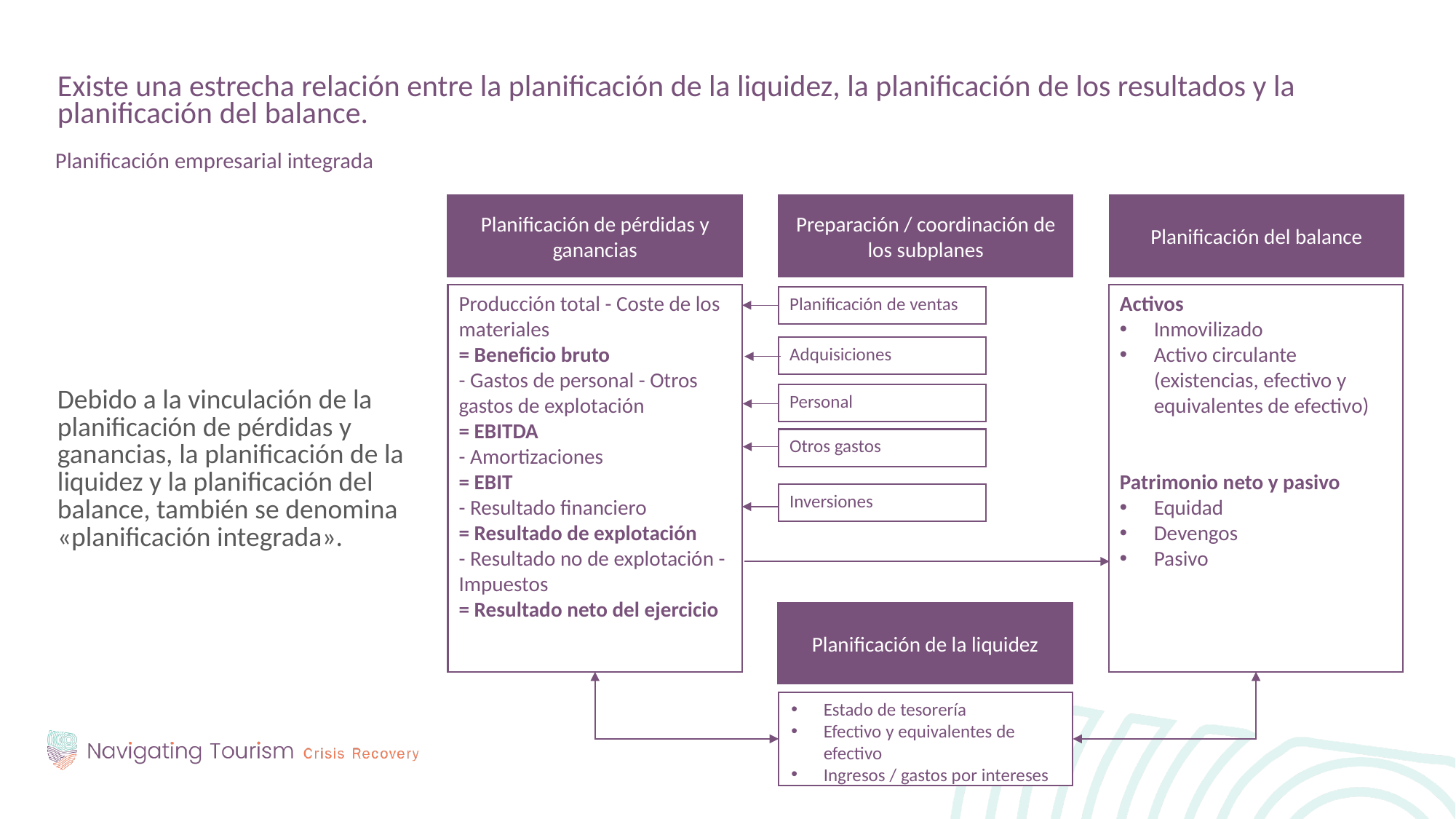

Existe una estrecha relación entre la planificación de la liquidez, la planificación de los resultados y la planificación del balance.
Planificación empresarial integrada
Planificación de pérdidas y ganancias
Debido a la vinculación de la planificación de pérdidas y ganancias, la planificación de la liquidez y la planificación del balance, también se denomina «planificación integrada».
Preparación / coordinación de los subplanes
Planificación del balance
Activos
Inmovilizado
Activo circulante (existencias, efectivo y equivalentes de efectivo)
Patrimonio neto y pasivo
Equidad
Devengos
Pasivo
Producción total - Coste de los materiales
= Beneficio bruto
- Gastos de personal - Otros gastos de explotación
= EBITDA
- Amortizaciones
= EBIT
- Resultado financiero
= Resultado de explotación
- Resultado no de explotación - Impuestos
= Resultado neto del ejercicio
Planificación de ventas
Adquisiciones
Personal
Otros gastos
Inversiones
Planificación de la liquidez
Estado de tesorería
Efectivo y equivalentes de efectivo
Ingresos / gastos por intereses